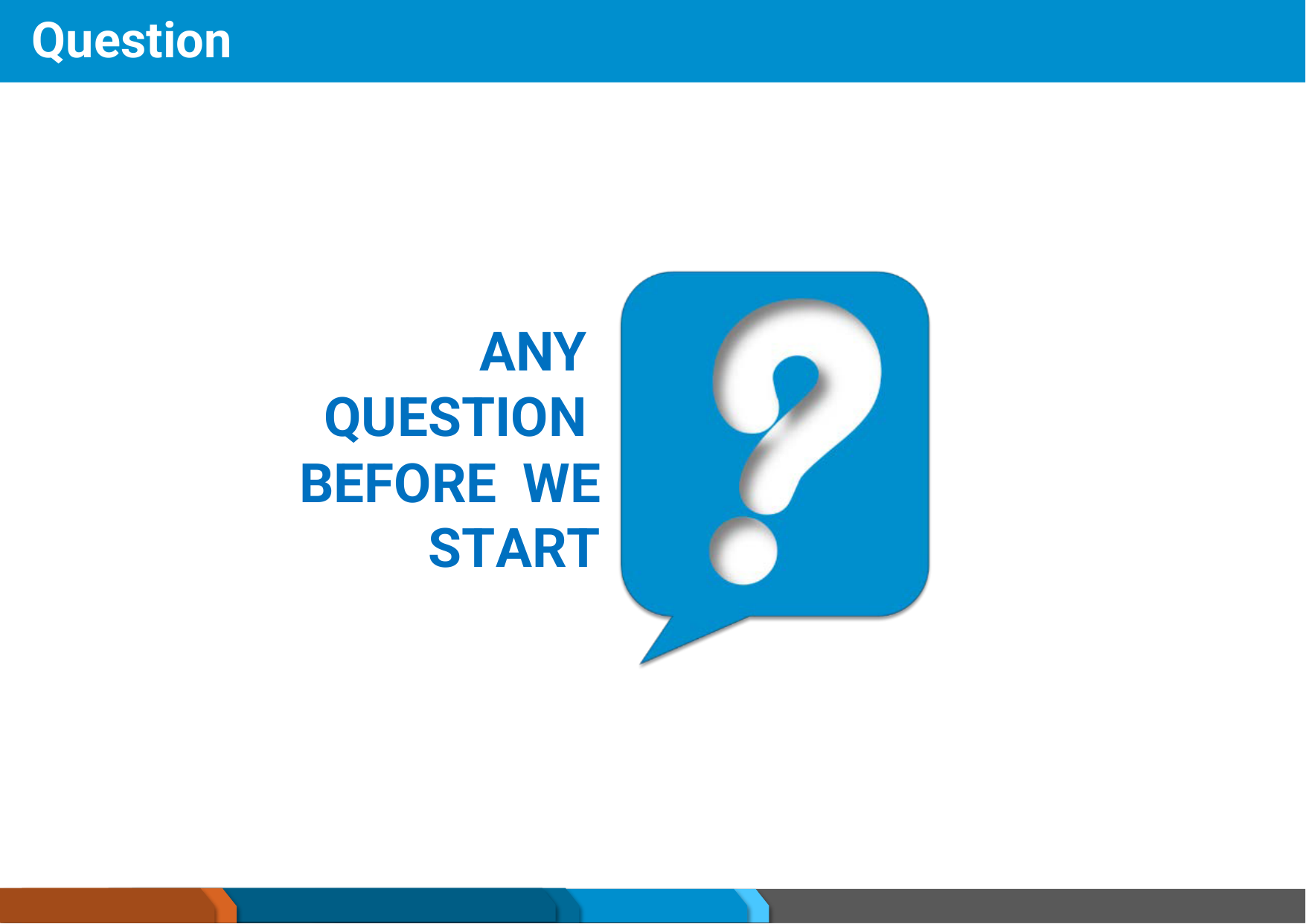

# Questions

ANY  QUESTION  BEFORE	WE
START